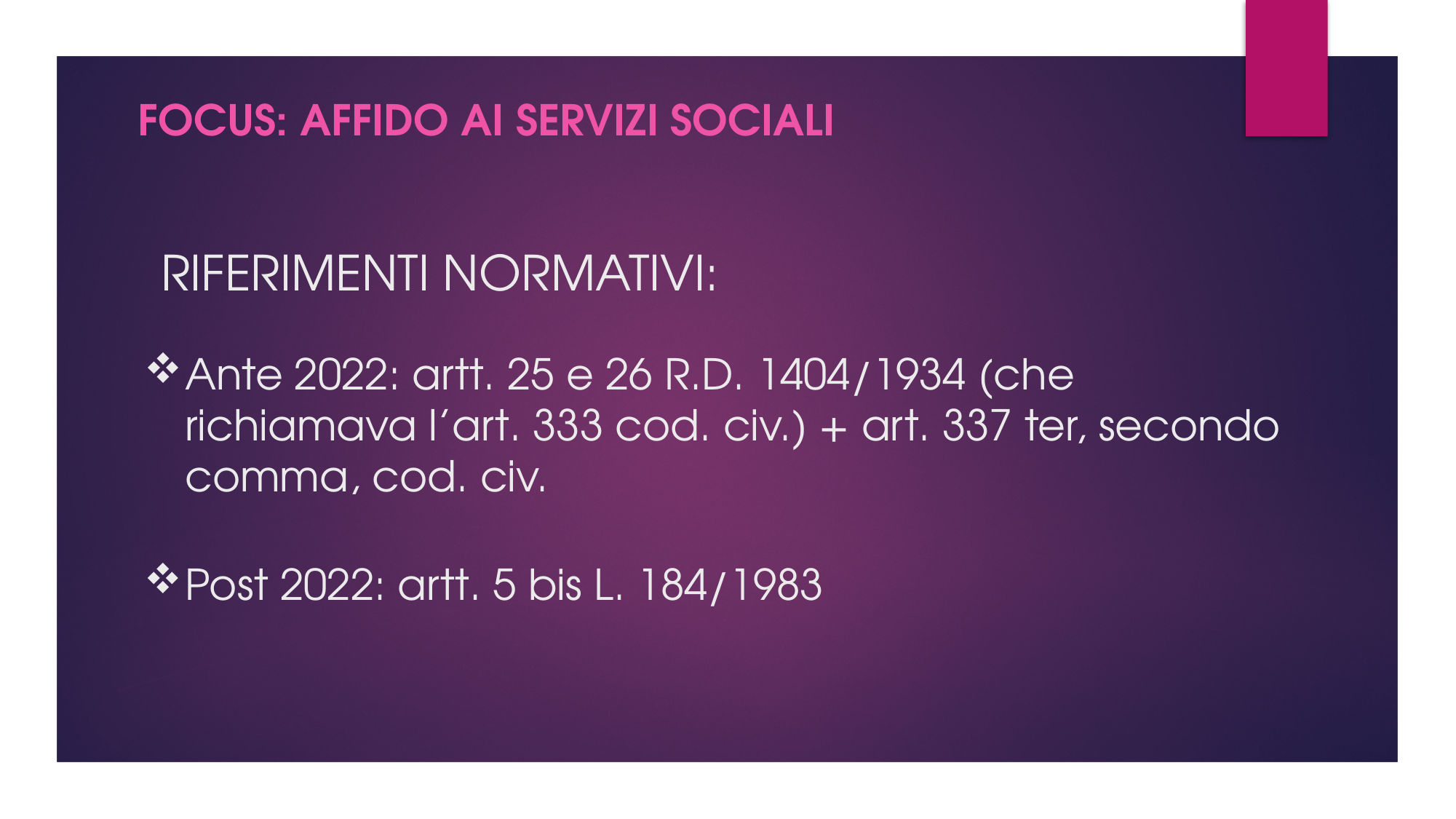

FOCUS: AFFIDO AI SERVIZI SOCIALI
RIFERIMENTI NORMATIVI:
# Ante 2022: artt. 25 e 26 R.D. 1404/1934 (che richiamava l’art. 333 cod. civ.) + art. 337 ter, secondo comma, cod. civ.
Post 2022: artt. 5 bis L. 184/1983